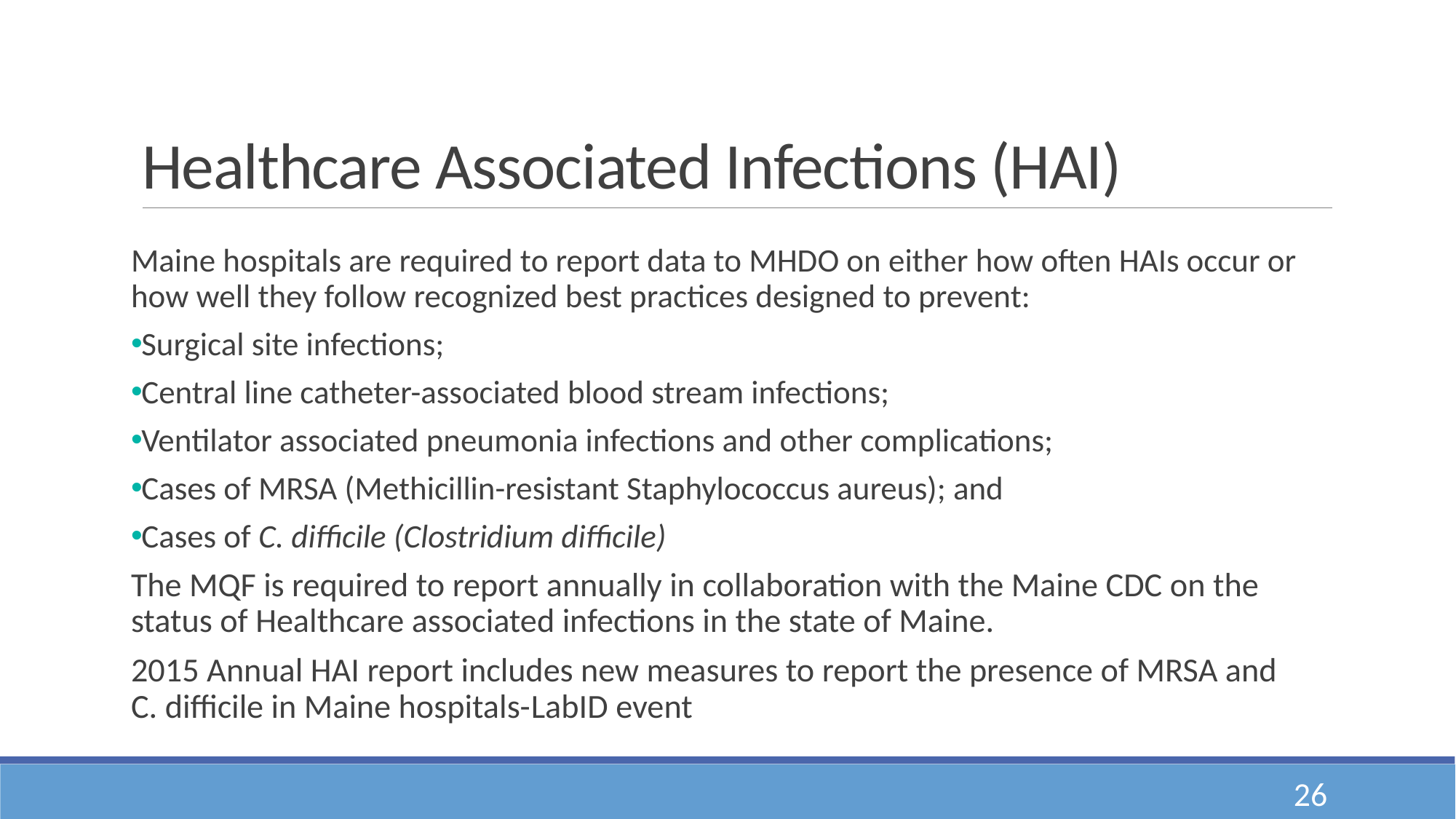

# Healthcare Associated Infections (HAI)
Maine hospitals are required to report data to MHDO on either how often HAIs occur or how well they follow recognized best practices designed to prevent:
Surgical site infections;
Central line catheter-associated blood stream infections;
Ventilator associated pneumonia infections and other complications;
Cases of MRSA (Methicillin-resistant Staphylococcus aureus); and
Cases of C. difficile (Clostridium difficile)
The MQF is required to report annually in collaboration with the Maine CDC on the status of Healthcare associated infections in the state of Maine.
2015 Annual HAI report includes new measures to report the presence of MRSA and C. difficile in Maine hospitals-LabID event

26